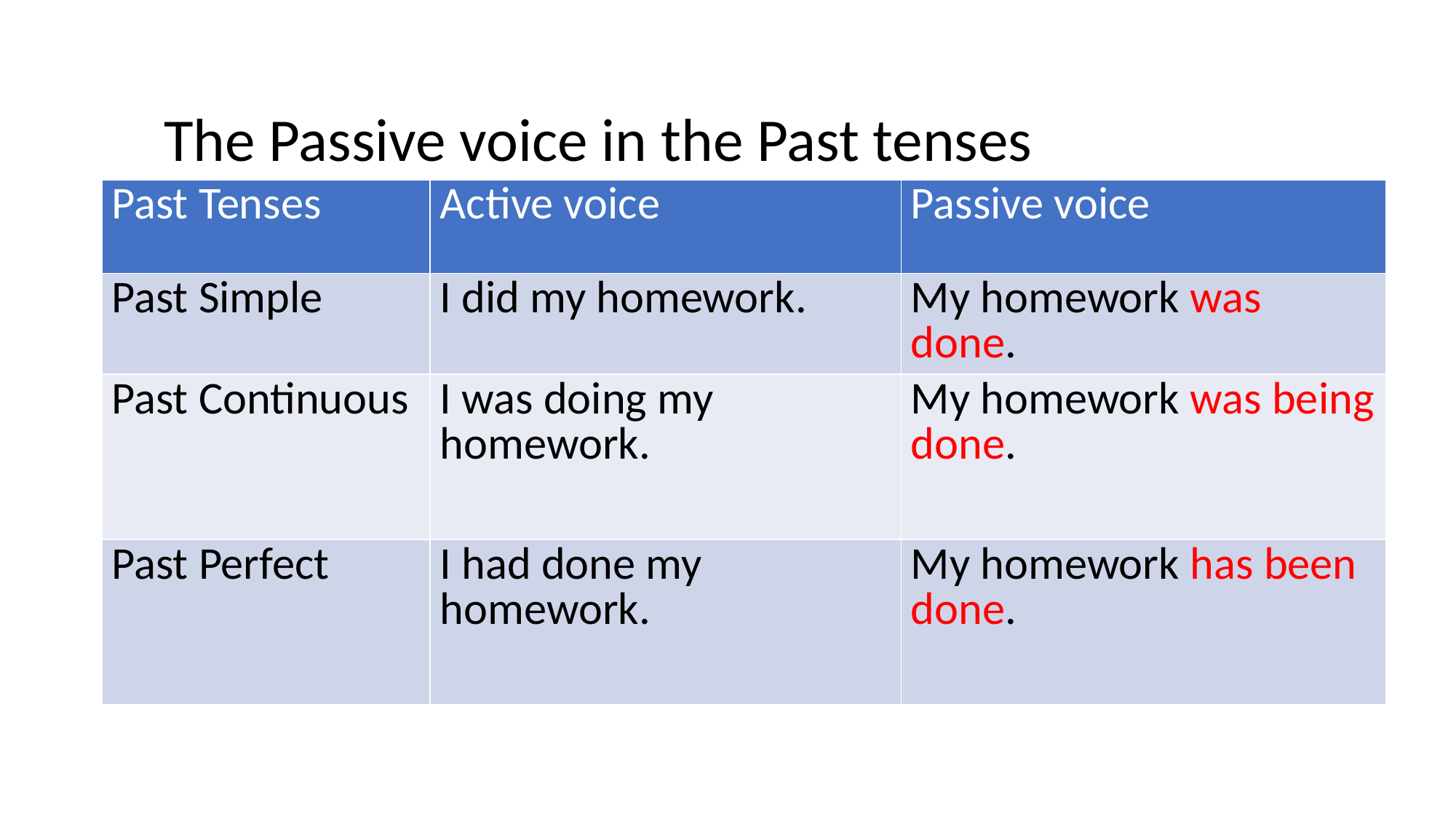

# The Passive voice in the Past tenses
| Past Tenses | Active voice | Passive voice |
| --- | --- | --- |
| Past Simple | I did my homework. | My homework was done. |
| Past Continuous | I was doing my homework. | My homework was being done. |
| Past Perfect | I had done my homework. | My homework has been done. |